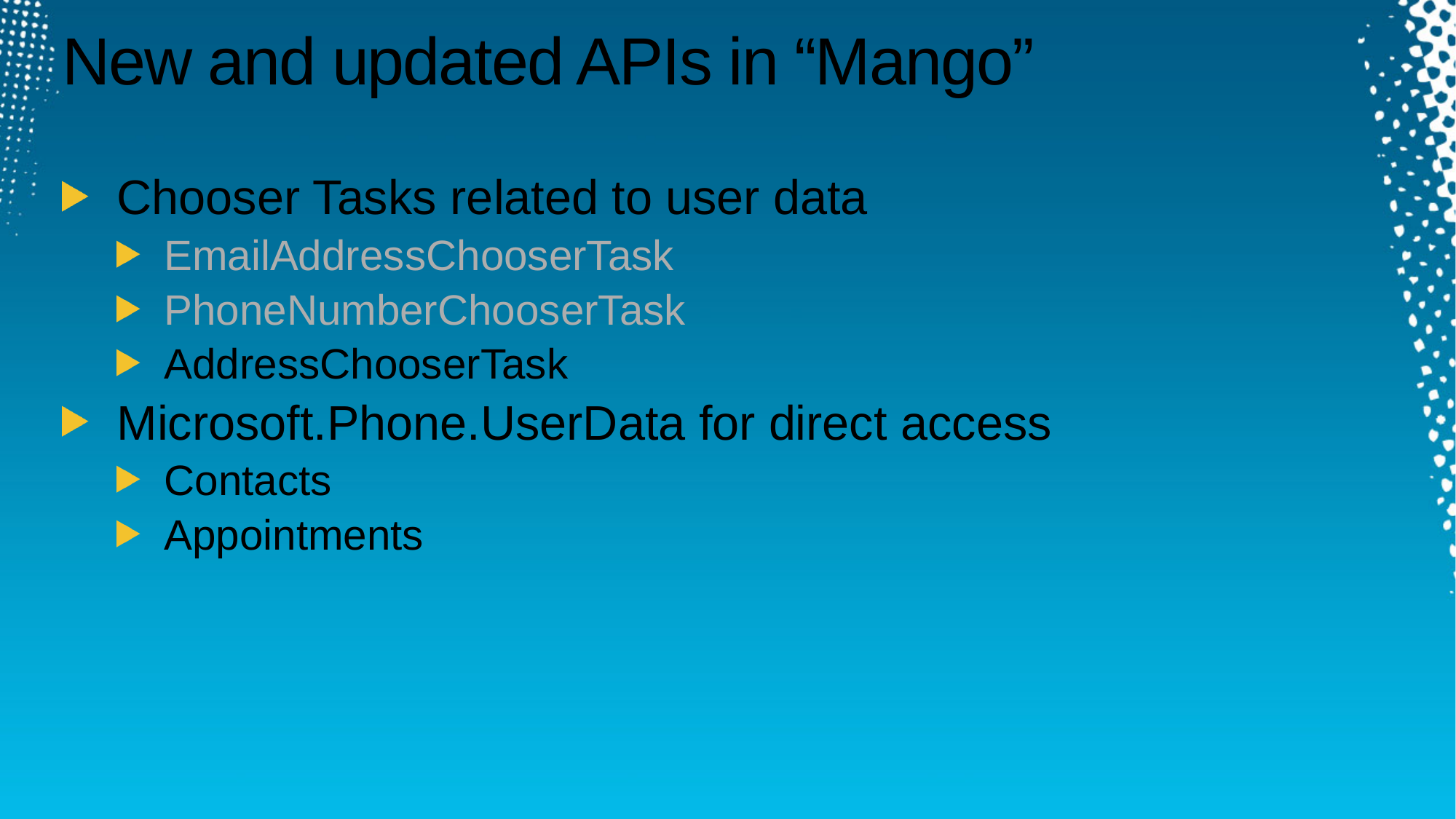

# New and updated APIs in “Mango”
Chooser Tasks related to user data
EmailAddressChooserTask
PhoneNumberChooserTask
AddressChooserTask
Microsoft.Phone.UserData for direct access
Contacts
Appointments